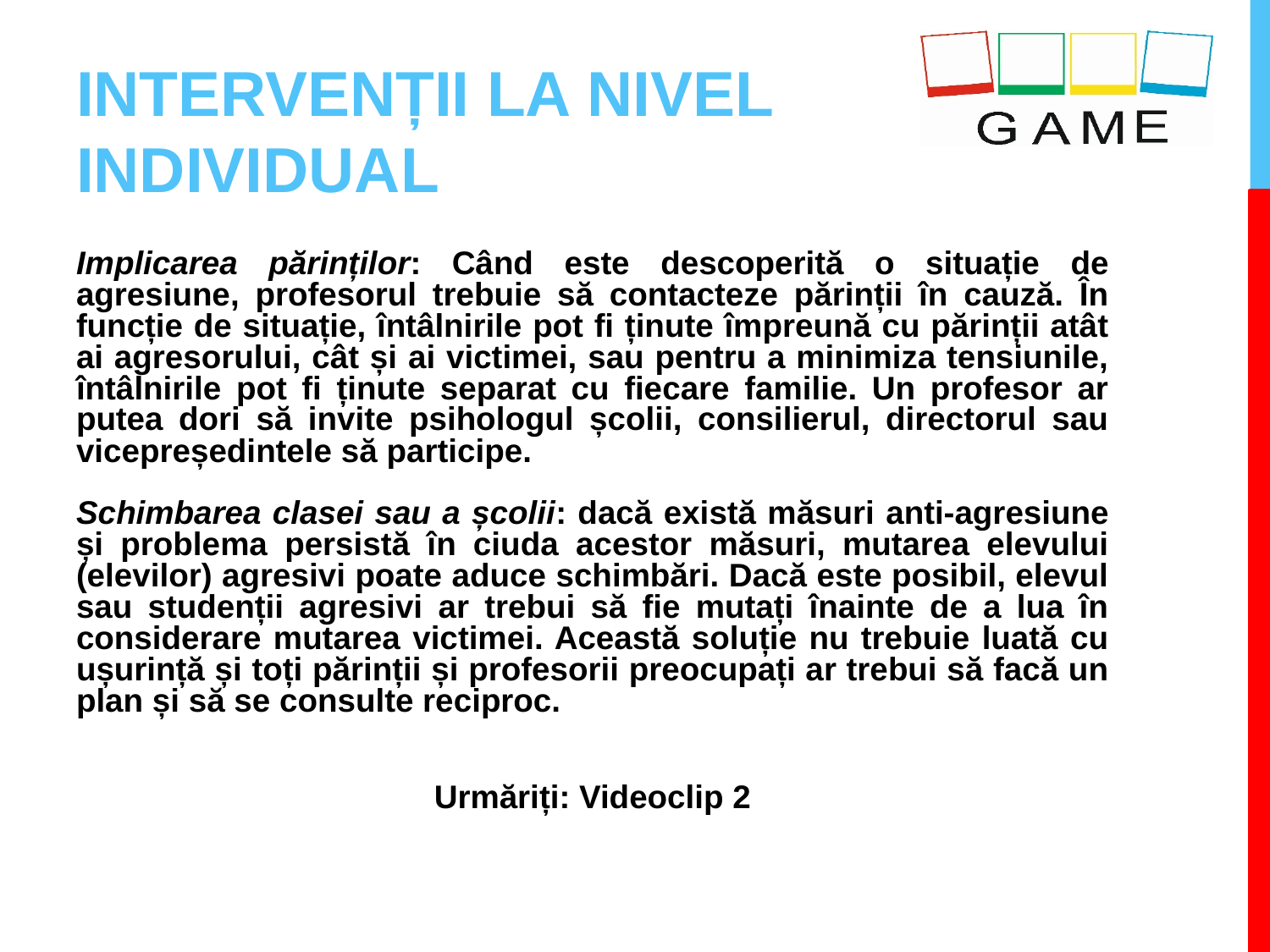

# INTERVENȚII LA NIVEL INDIVIDUAL
Implicarea părinților: Când este descoperită o situație de agresiune, profesorul trebuie să contacteze părinții în cauză. În funcție de situație, întâlnirile pot fi ținute împreună cu părinții atât ai agresorului, cât și ai victimei, sau pentru a minimiza tensiunile, întâlnirile pot fi ținute separat cu fiecare familie. Un profesor ar putea dori să invite psihologul școlii, consilierul, directorul sau vicepreședintele să participe.

Schimbarea clasei sau a școlii: dacă există măsuri anti-agresiune și problema persistă în ciuda acestor măsuri, mutarea elevului (elevilor) agresivi poate aduce schimbări. Dacă este posibil, elevul sau studenții agresivi ar trebui să fie mutați înainte de a lua în considerare mutarea victimei. Această soluție nu trebuie luată cu ușurință și toți părinții și profesorii preocupați ar trebui să facă un plan și să se consulte reciproc.

Urmăriți: Videoclip 2